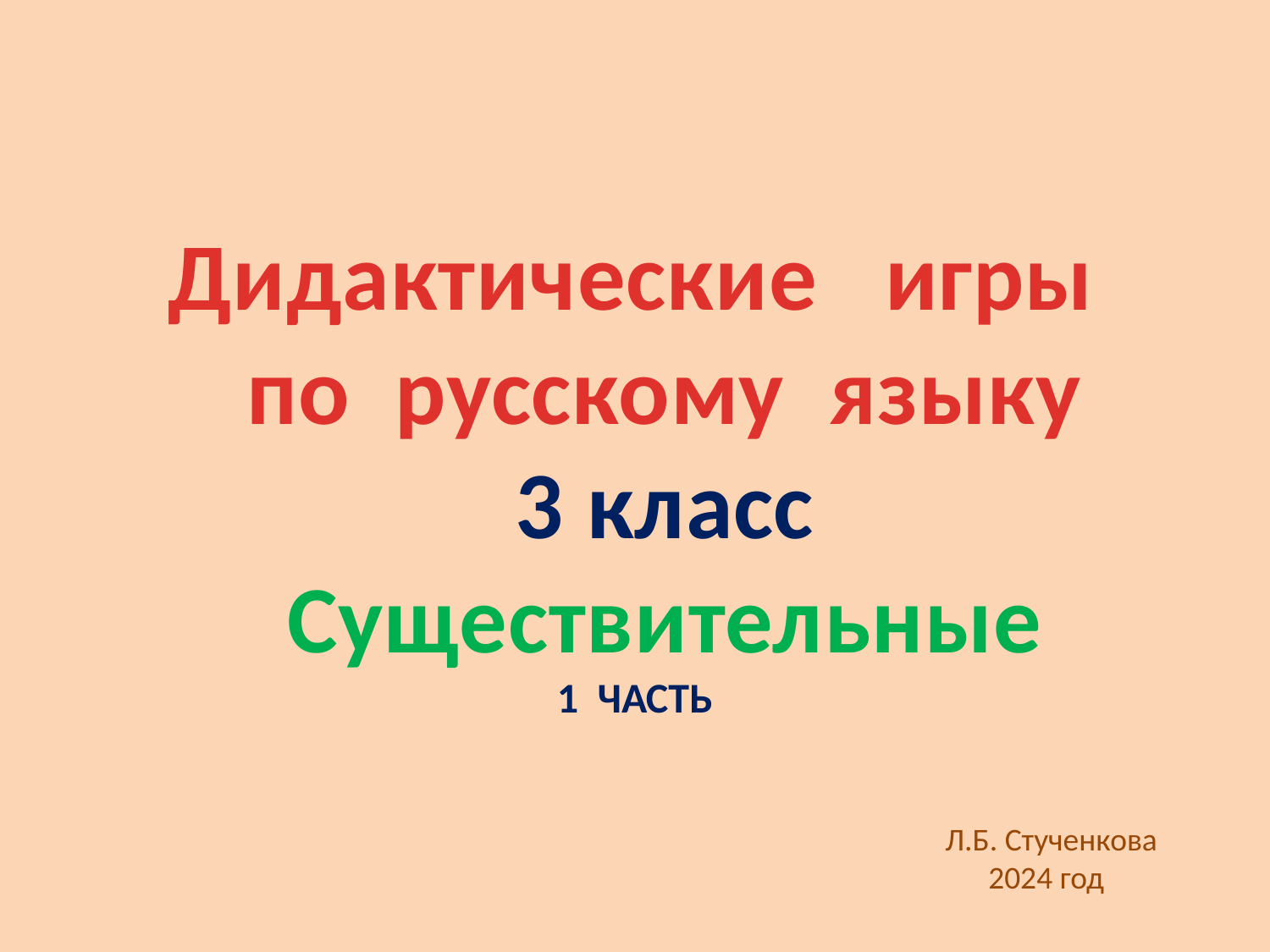

#

Дидактические   игры
по  русскому  языку
3 класс
Существительные

1  часть
Л.Б. Стученкова
      2024 год